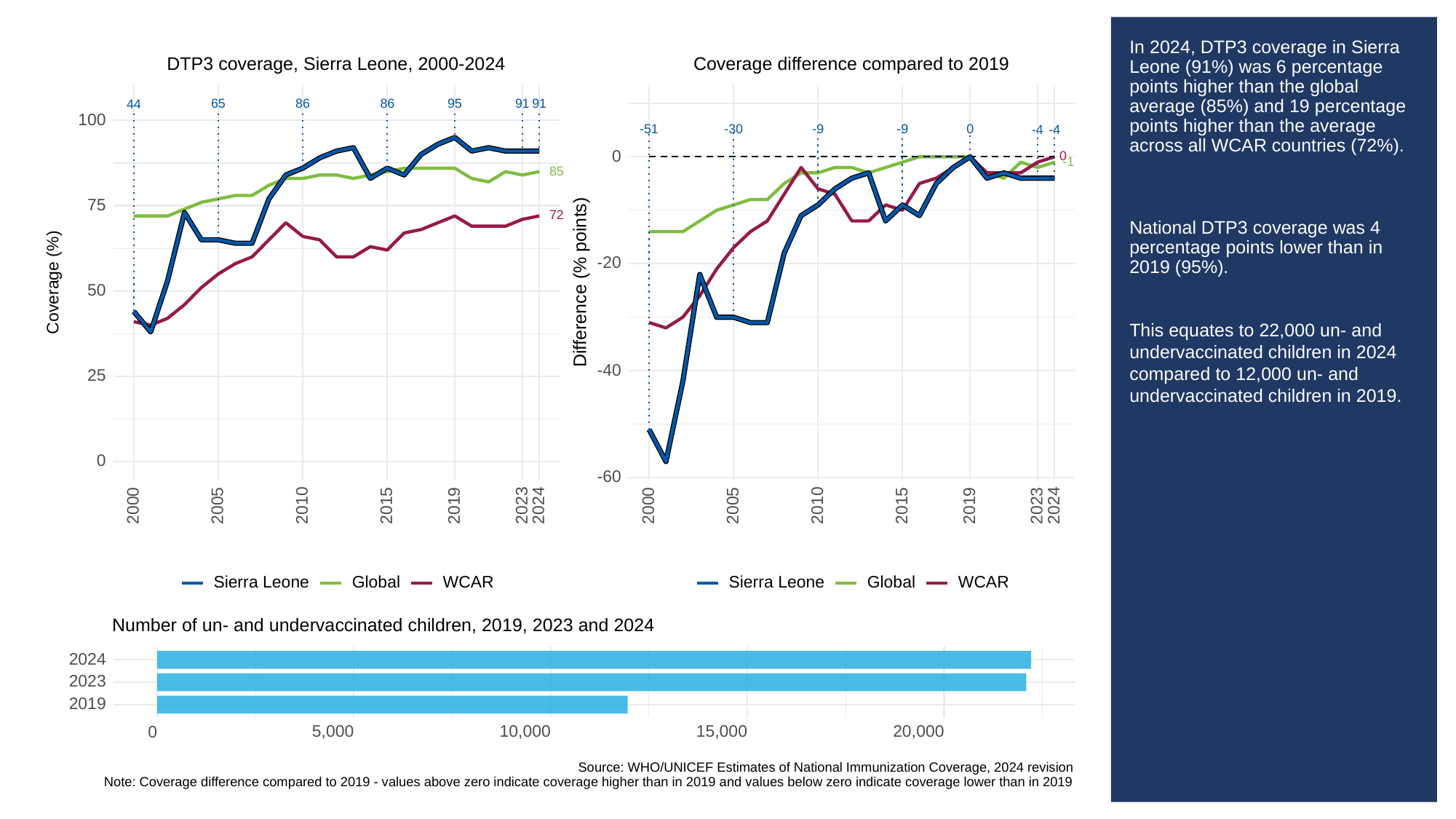

# In 2024, DTP3 coverage in Sierra Leone (91%) was 6 percentage points higher than the global average (85%) and 19 percentage points higher than the average across all WCAR countries (72%).

National DTP3 coverage was 4 percentage points lower than in 2019 (95%).

This equates to 22,000 un- and undervaccinated children in 2024 compared to 12,000 un- and undervaccinated children in 2019.

DTP3 coverage, Sierra Leone, 2000-2024
Coverage difference compared to 2019

65
86
86
95
91
91
44

100

-30
-51
-9
-9
0
-4
-4

0
0

-1

85

75

72

-20

Difference (% points)
Coverage (%)
50

-40
25

0

-60

2023
2023
2000
2005
2010
2015
2019
2024
2000
2005
2010
2015
2019
2024
Sierra Leone
Global
WCAR
Sierra Leone
Global
WCAR

Number of un- and undervaccinated children, 2019, 2023 and 2024

2024

2023

2019

5,000
10,000
15,000
20,000
0
Source: WHO/UNICEF Estimates of National Immunization Coverage, 2024 revision
Note: Coverage difference compared to 2019 - values above zero indicate coverage higher than in 2019 and values below zero indicate coverage lower than in 2019